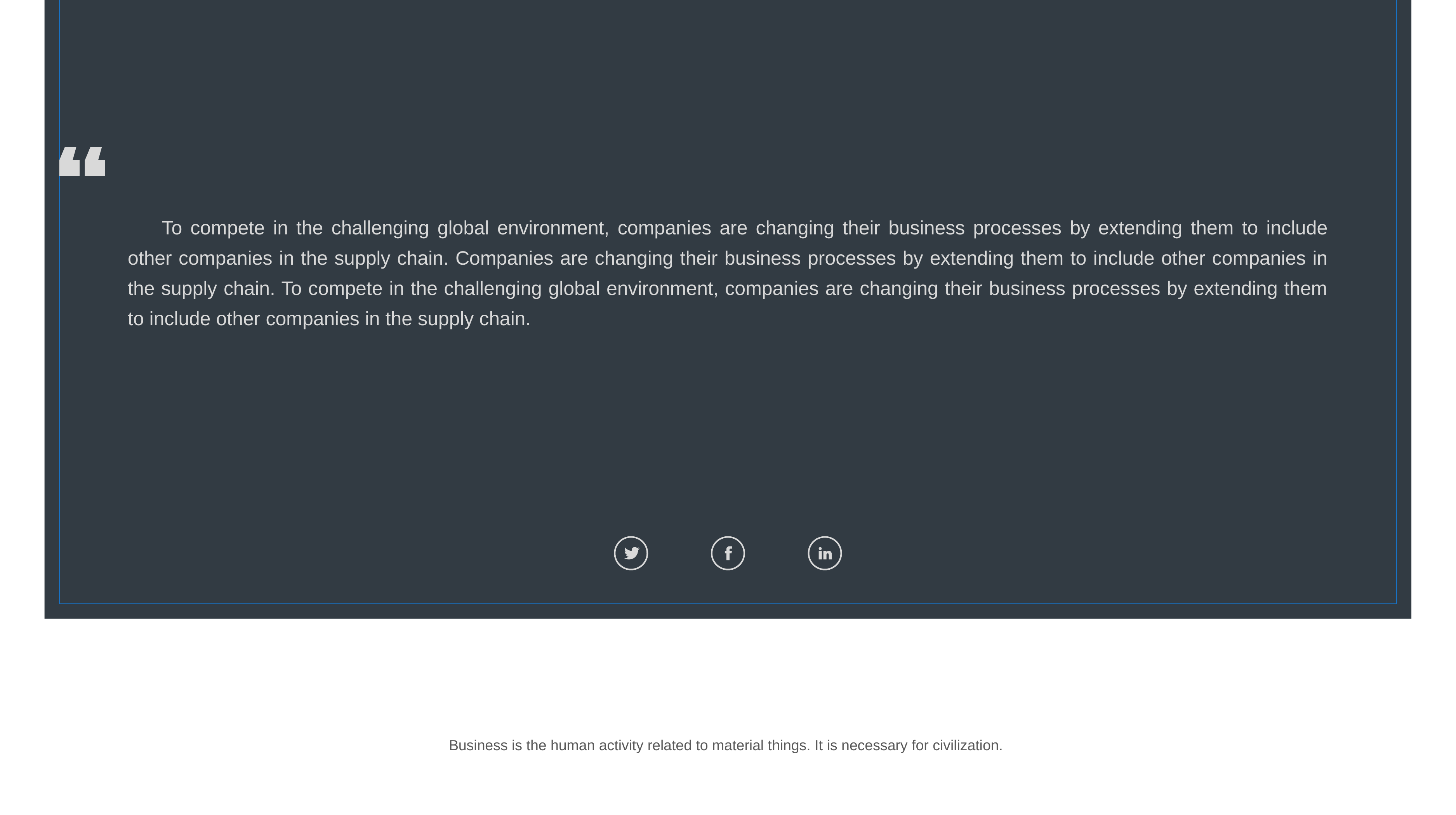

“
To compete in the challenging global environment, companies are changing their business processes by extending them to include other companies in the supply chain. Companies are changing their business processes by extending them to include other companies in the supply chain. To compete in the challenging global environment, companies are changing their business processes by extending them to include other companies in the supply chain.

Business is the human activity related to material things. It is necessary for civilization.